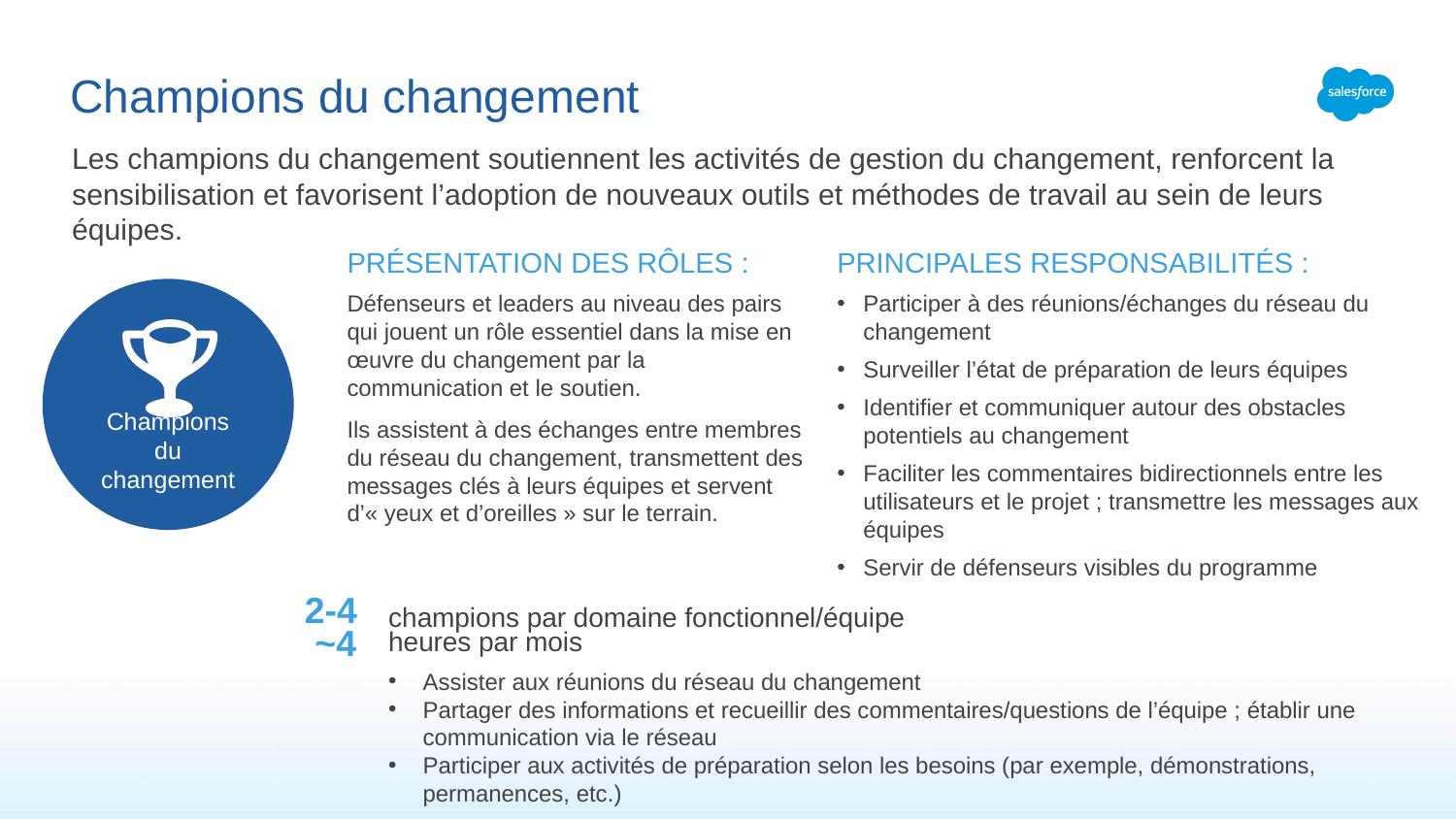

# Champions du changement
Les champions du changement soutiennent les activités de gestion du changement, renforcent la sensibilisation et favorisent l’adoption de nouveaux outils et méthodes de travail au sein de leurs équipes.

PRÉSENTATION DES RÔLES :
Défenseurs et leaders au niveau des pairs qui jouent un rôle essentiel dans la mise en œuvre du changement par la communication et le soutien.
Ils assistent à des échanges entre membres du réseau du changement, transmettent des messages clés à leurs équipes et servent d’« yeux et d’oreilles » sur le terrain.
PRINCIPALES RESPONSABILITÉS :
Participer à des réunions/échanges du réseau du changement
Surveiller l’état de préparation de leurs équipes
Identifier et communiquer autour des obstacles potentiels au changement
Faciliter les commentaires bidirectionnels entre les utilisateurs et le projet ; transmettre les messages aux équipes
Servir de défenseurs visibles du programme
Champions du changement

champions par domaine fonctionnel/équipe
2-4
~4
heures par mois
Assister aux réunions du réseau du changement
Partager des informations et recueillir des commentaires/questions de l’équipe ; établir une communication via le réseau
Participer aux activités de préparation selon les besoins (par exemple, démonstrations, permanences, etc.)